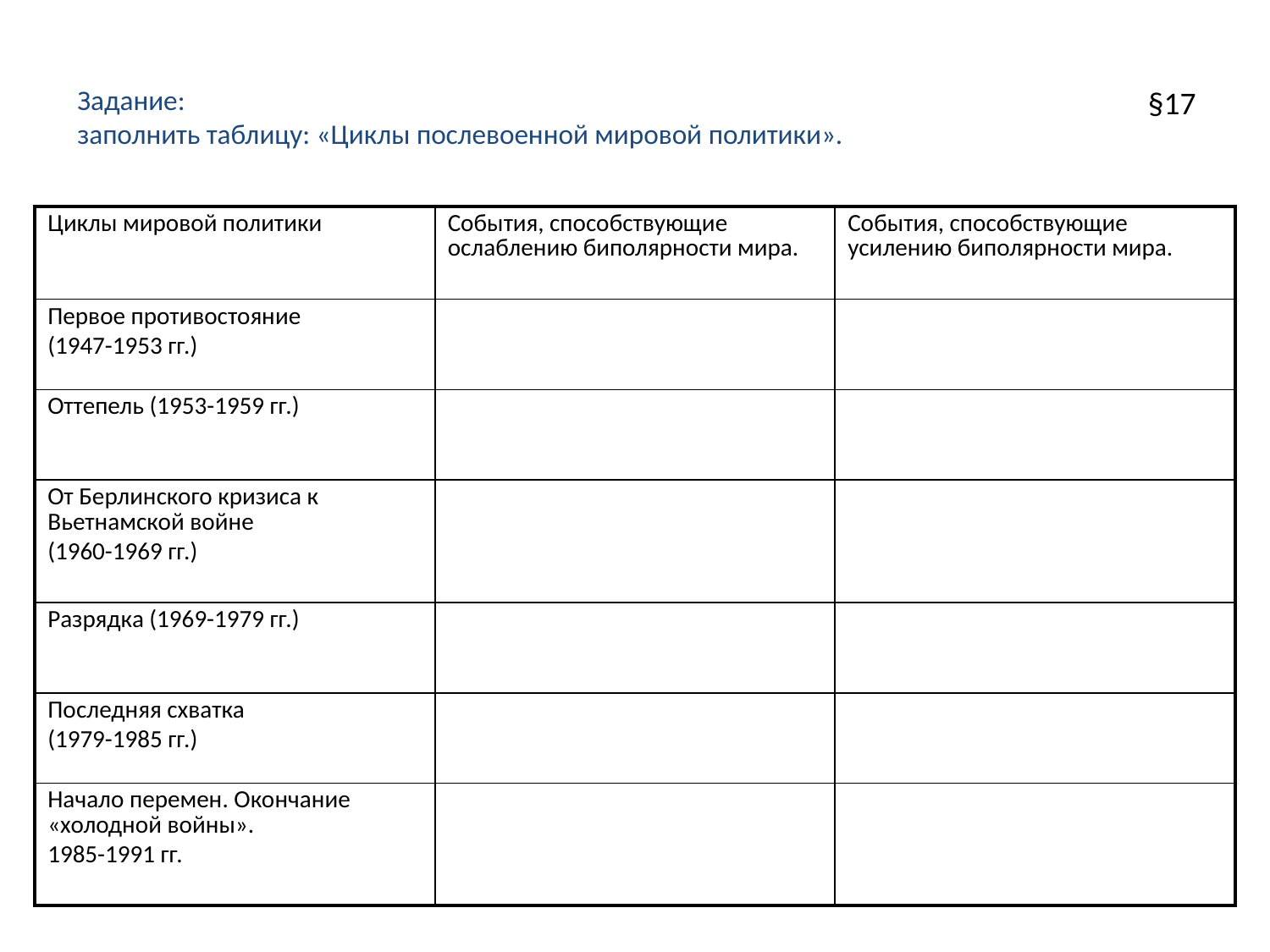

Задание:
заполнить таблицу: «Циклы послевоенной мировой политики».
§17
| Циклы мировой политики | События, способствующие ослаблению биполярности мира. | События, способствующие усилению биполярности мира. |
| --- | --- | --- |
| Первое противостояние (1947-1953 гг.) |  |  |
| Оттепель (1953-1959 гг.) |  |  |
| От Берлинского кризиса к Вьетнамской войне (1960-1969 гг.) |  |  |
| Разрядка (1969-1979 гг.) |  |  |
| Последняя схватка (1979-1985 гг.) |  |  |
| Начало перемен. Окончание «холодной войны». 1985-1991 гг. |  |  |